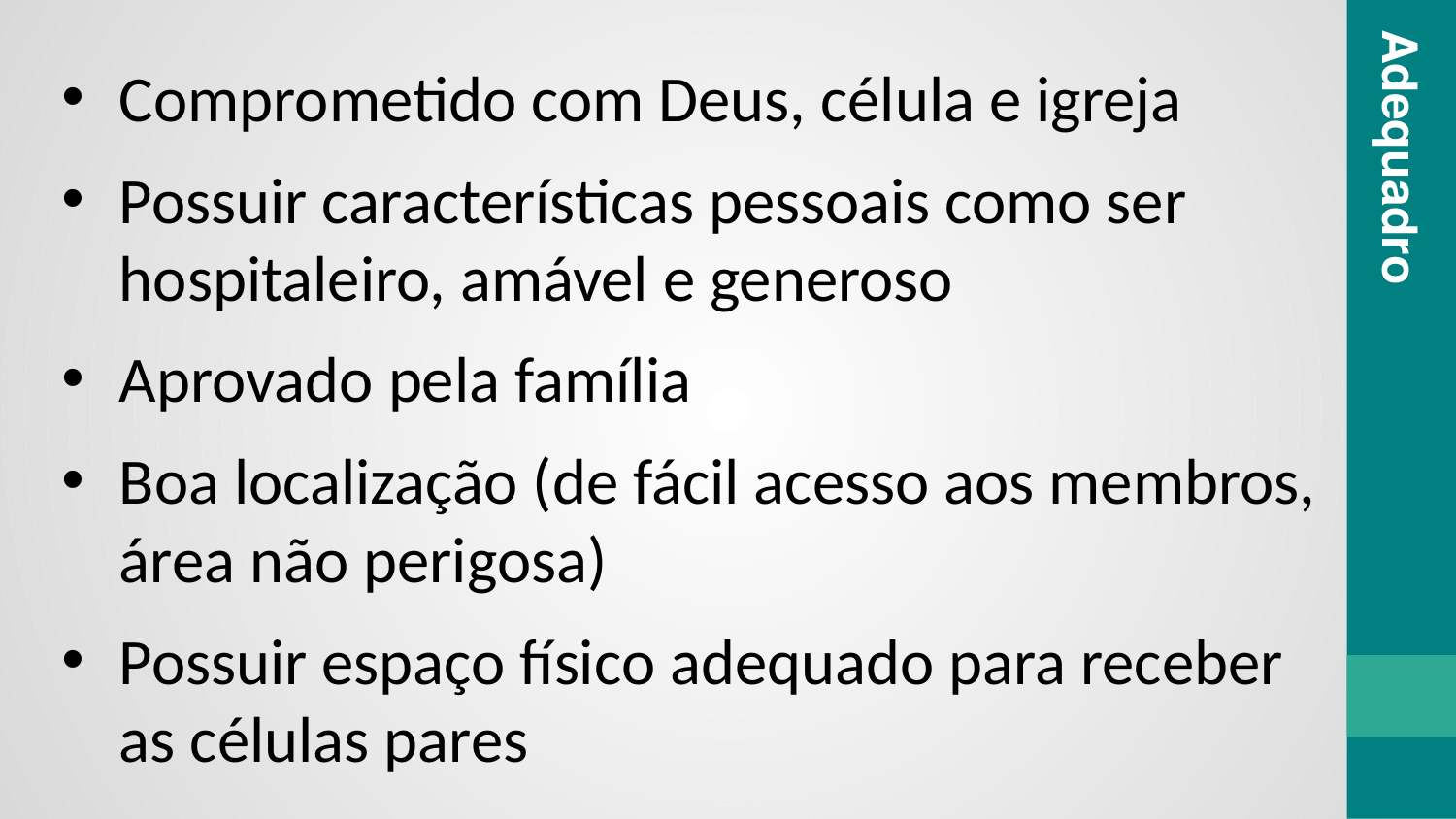

Comprometido com Deus, célula e igreja
Possuir características pessoais como ser hospitaleiro, amável e generoso
Aprovado pela família
Boa localização (de fácil acesso aos membros, área não perigosa)
Possuir espaço físico adequado para receber as células pares
Adequadro